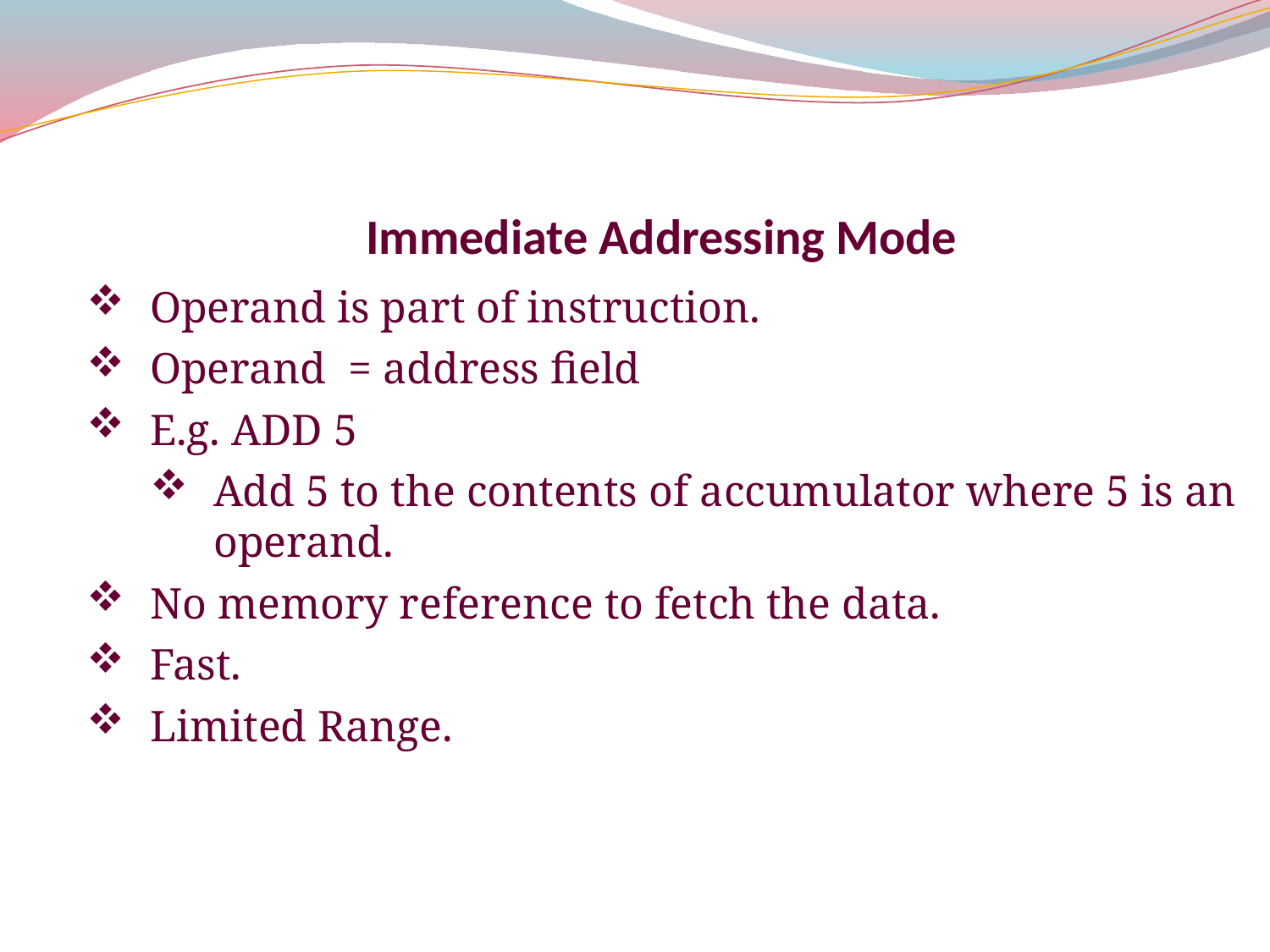

Immediate Addressing Mode
Operand is part of instruction.
Operand  = address field
E.g. ADD 5
Add 5 to the contents of accumulator where 5 is an operand.
No memory reference to fetch the data.
Fast.
Limited Range.